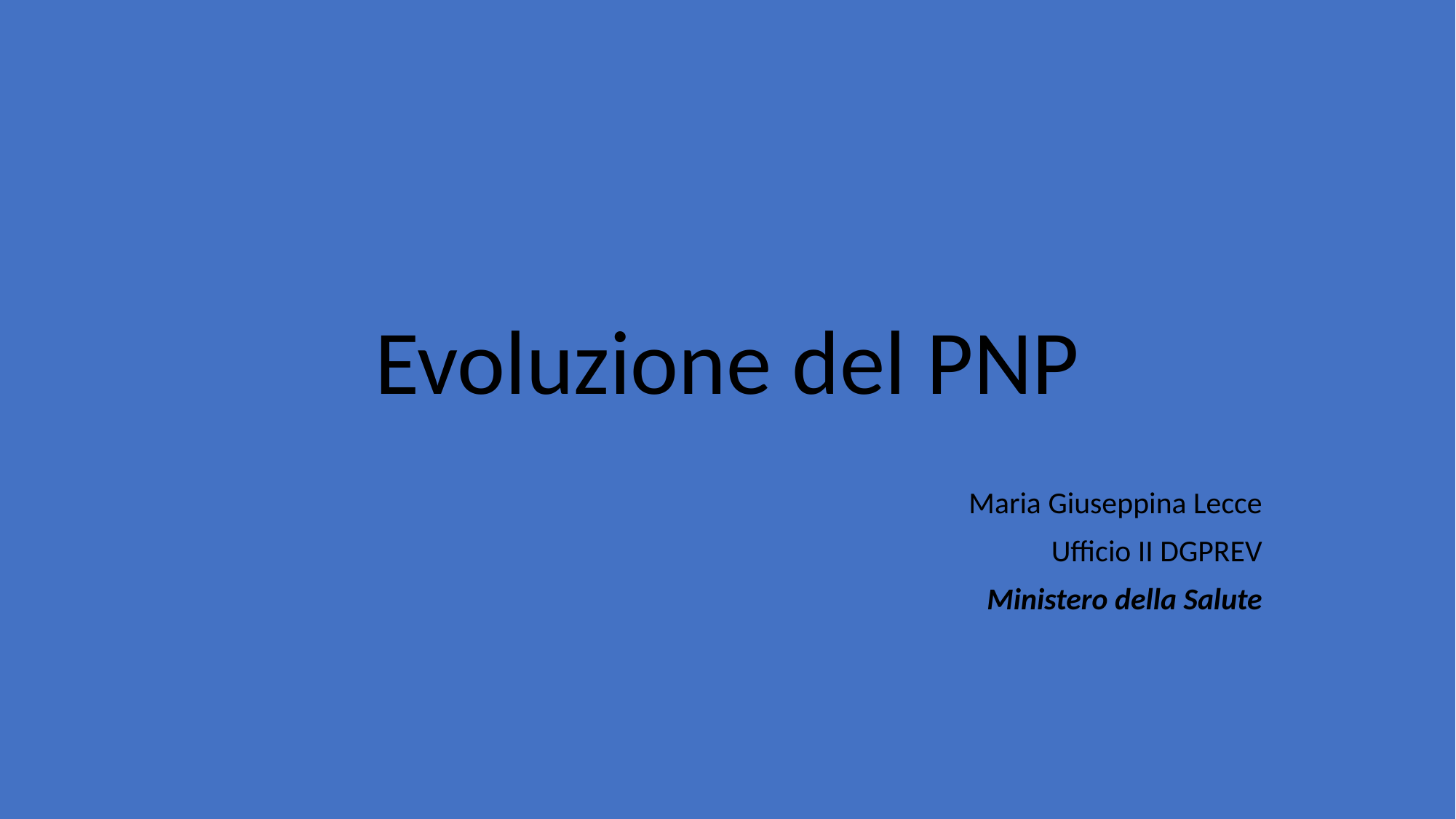

# Evoluzione del PNP

Maria Giuseppina Lecce
Ufficio II DGPREV
Ministero della Salute